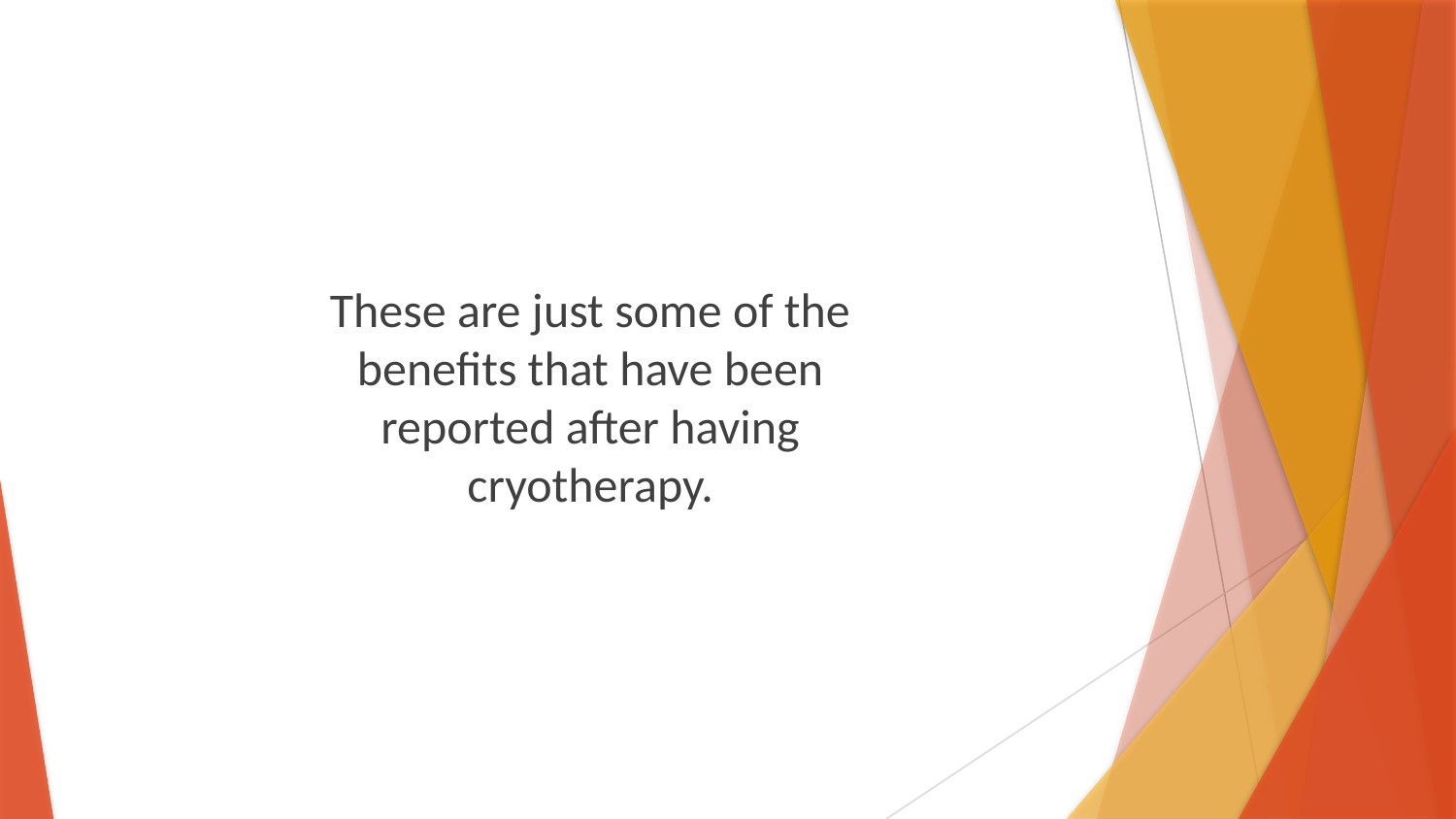

These are just some of the benefits that have been reported after having cryotherapy.